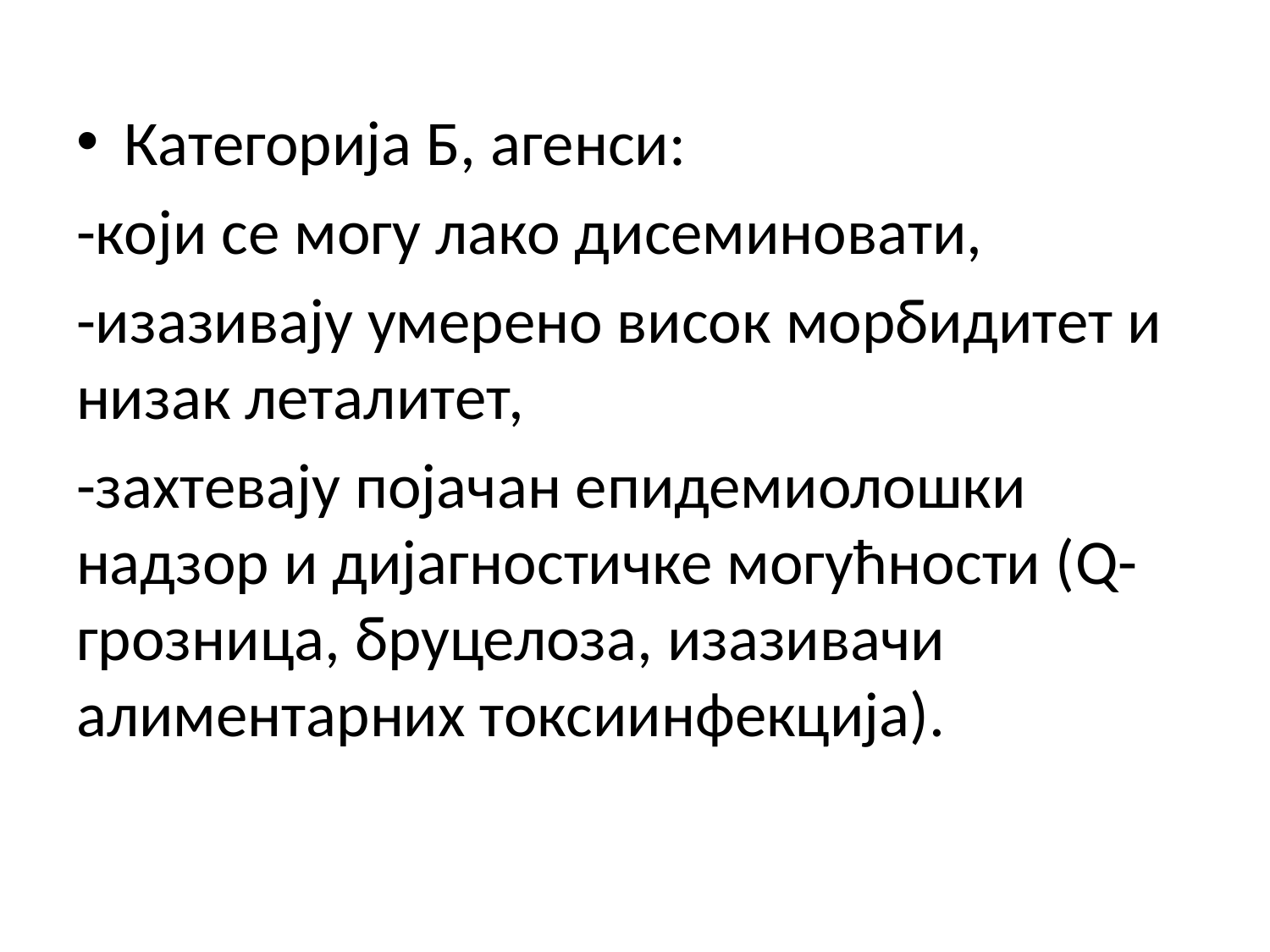

Категорија Б, агенси:
-који се могу лако дисеминовати,
-изазивају умерено висок морбидитет и низак леталитет,
-захтевају појачан епидемиолошки надзор и дијагностичке могућности (Q-грозница, бруцелоза, изазивачи алиментарних токсиинфекција).